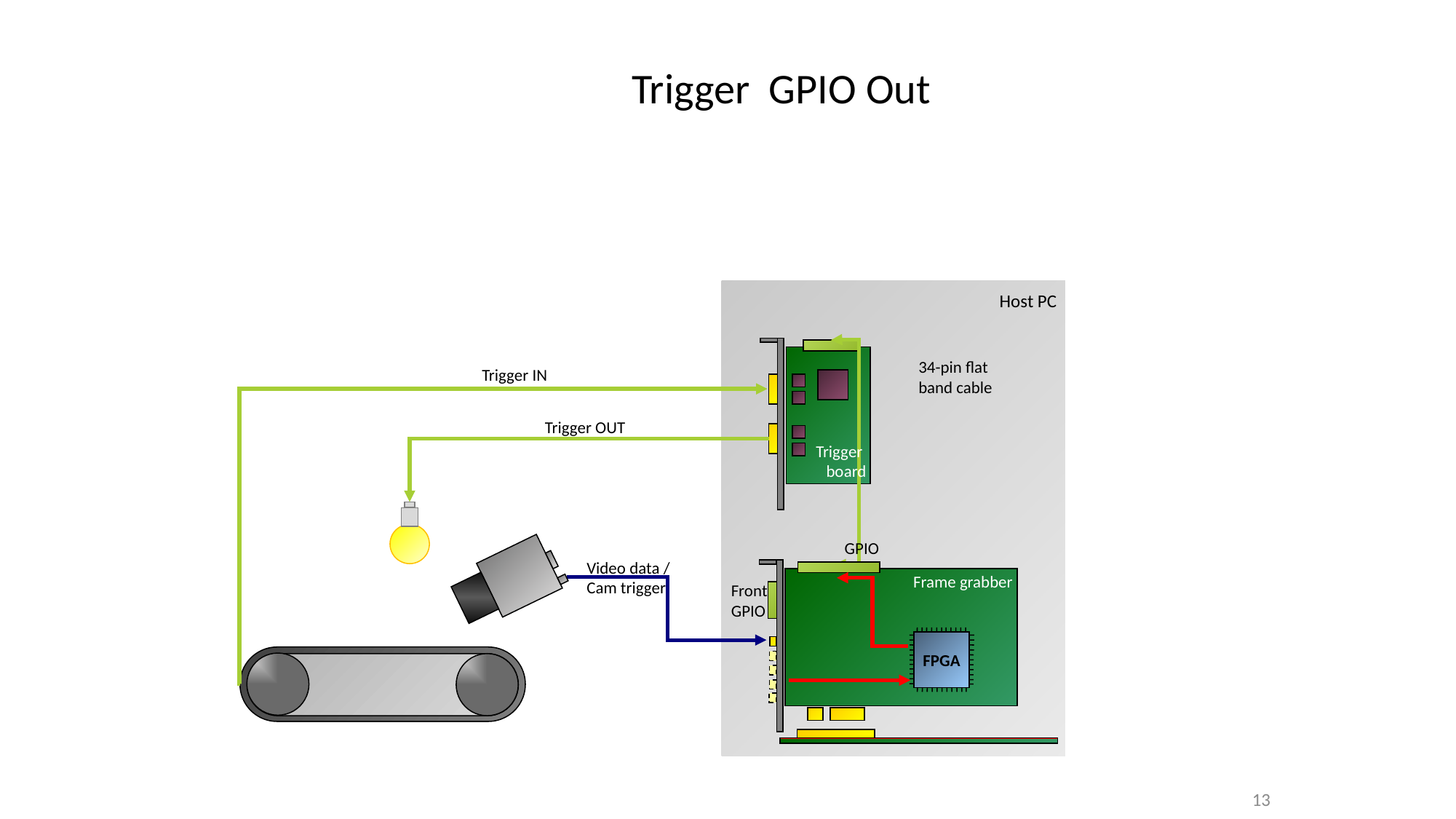

Trigger  GPIO Out
Host PC

34-pin flat band cable
Trigger IN
Trigger OUT
Trigger
board

GPIO

Frame grabber

FPGA

Video data / Cam trigger
Front GPIO

13